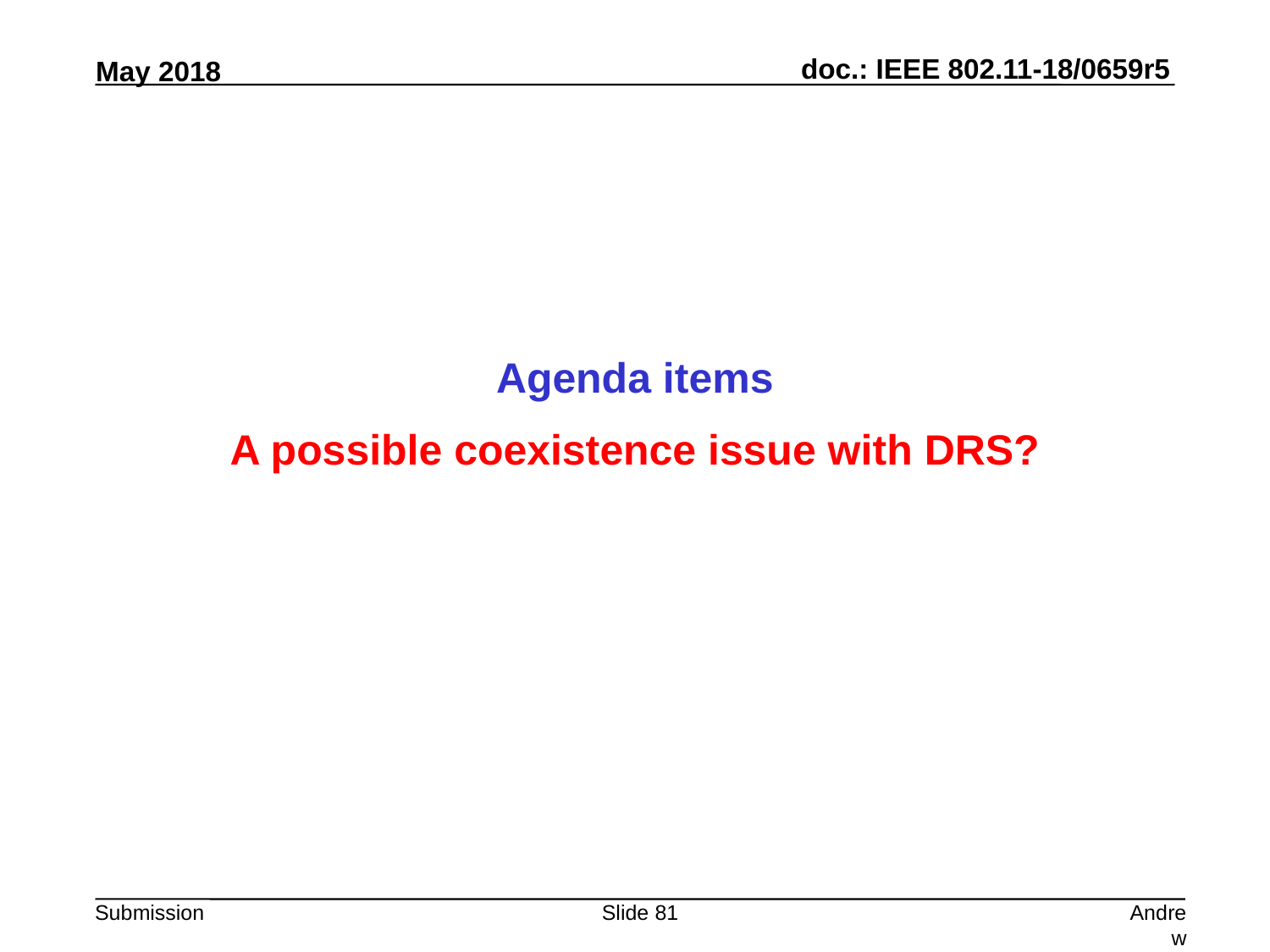

Agenda items
A possible coexistence issue with DRS?
Slide 81
Andrew Myles, Cisco